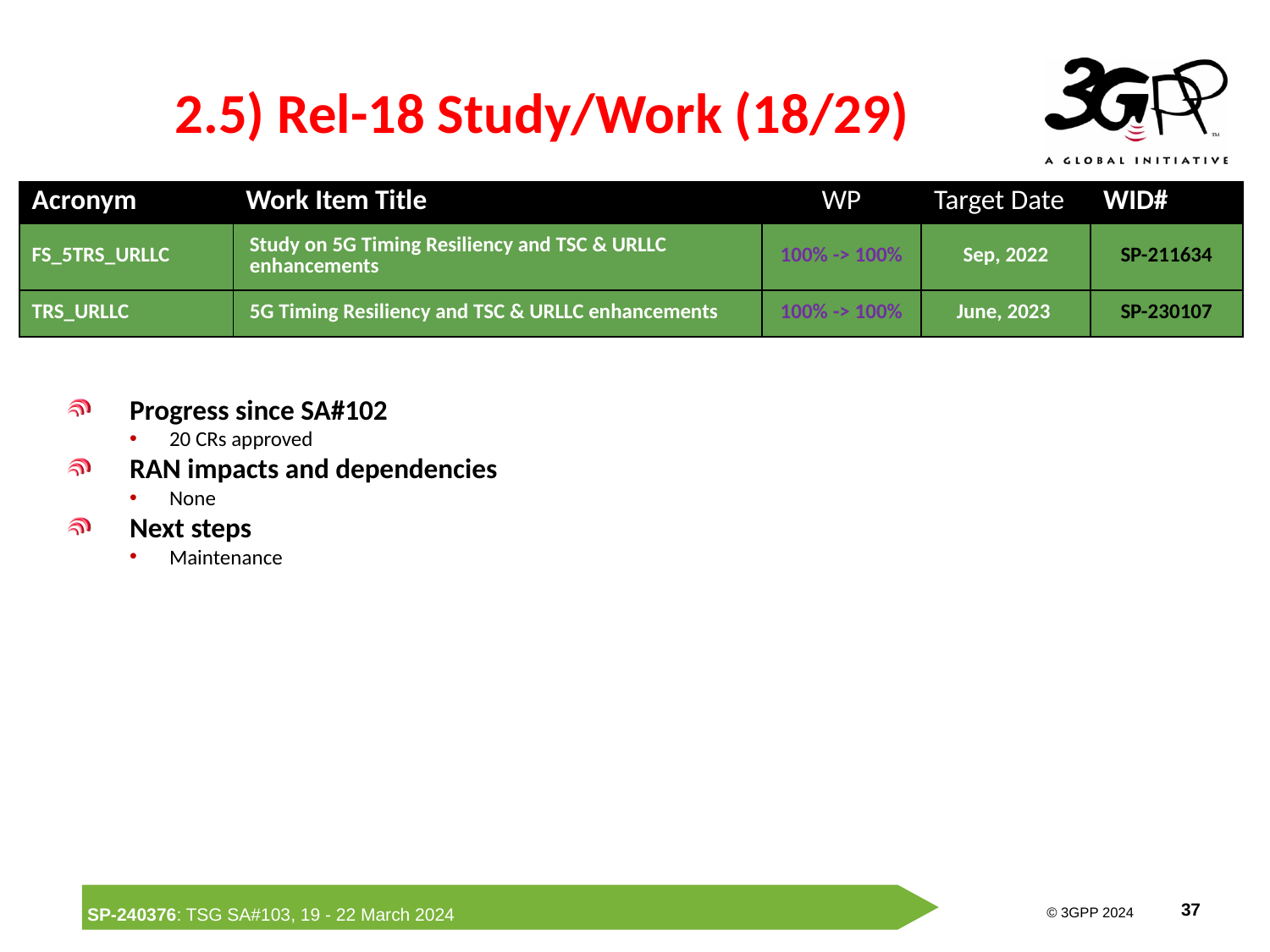

# 2.5) Rel-18 Study/Work (18/29)
| Acronym | Work Item Title | WP | Target Date | WID# |
| --- | --- | --- | --- | --- |
| FS\_5TRS\_URLLC | Study on 5G Timing Resiliency and TSC & URLLC enhancements | 100% -> 100% | Sep, 2022 | SP-211634 |
| TRS\_URLLC | 5G Timing Resiliency and TSC & URLLC enhancements | 100% -> 100% | June, 2023 | SP-230107 |
Progress since SA#102
20 CRs approved
RAN impacts and dependencies
None
Next steps
Maintenance